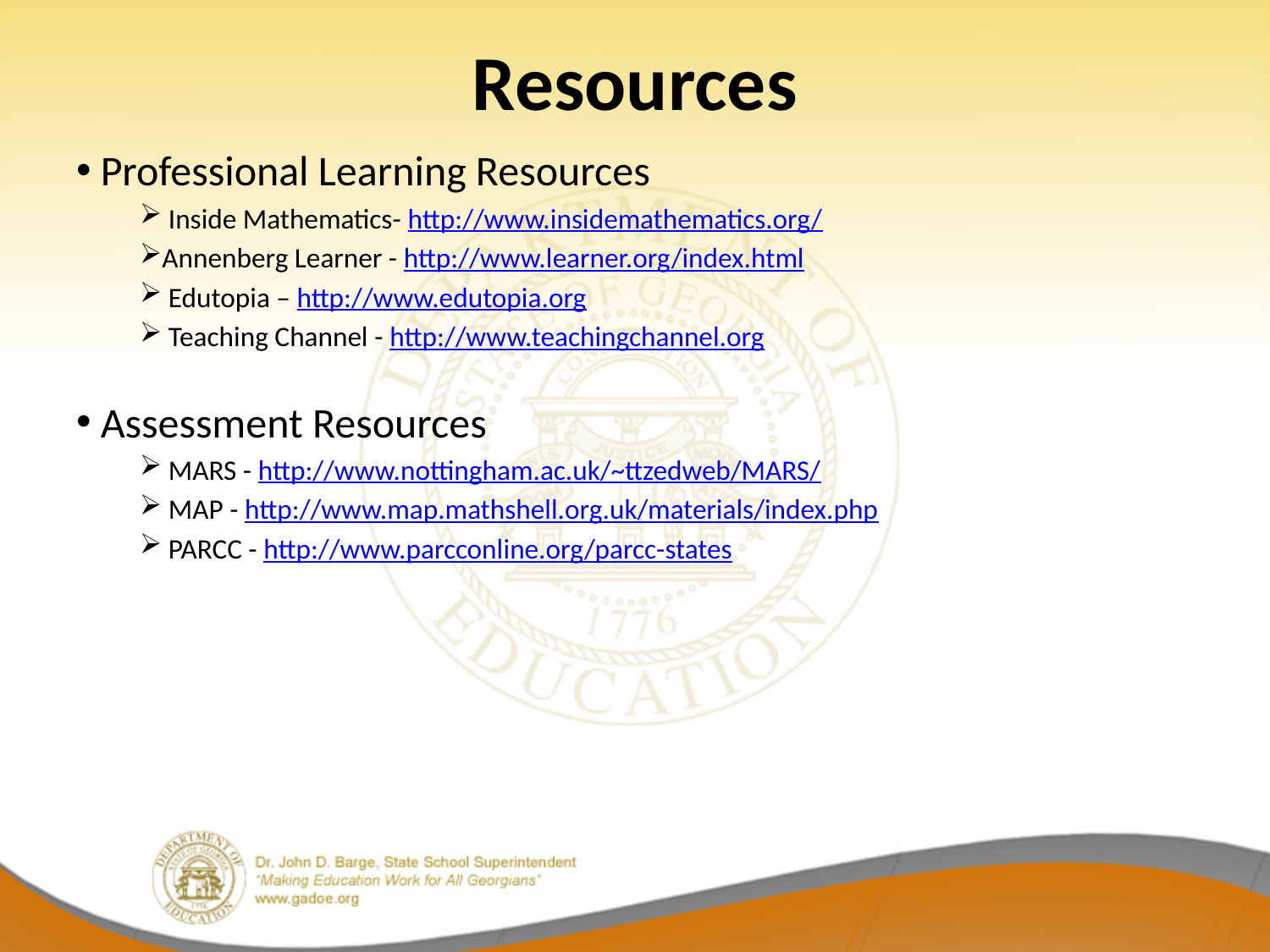

# Resources
 Professional Learning Resources
 Inside Mathematics- http://www.insidemathematics.org/
Annenberg Learner - http://www.learner.org/index.html
 Edutopia – http://www.edutopia.org
 Teaching Channel - http://www.teachingchannel.org

 Assessment Resources
 MARS - http://www.nottingham.ac.uk/~ttzedweb/MARS/
 MAP - http://www.map.mathshell.org.uk/materials/index.php
 PARCC - http://www.parcconline.org/parcc-states